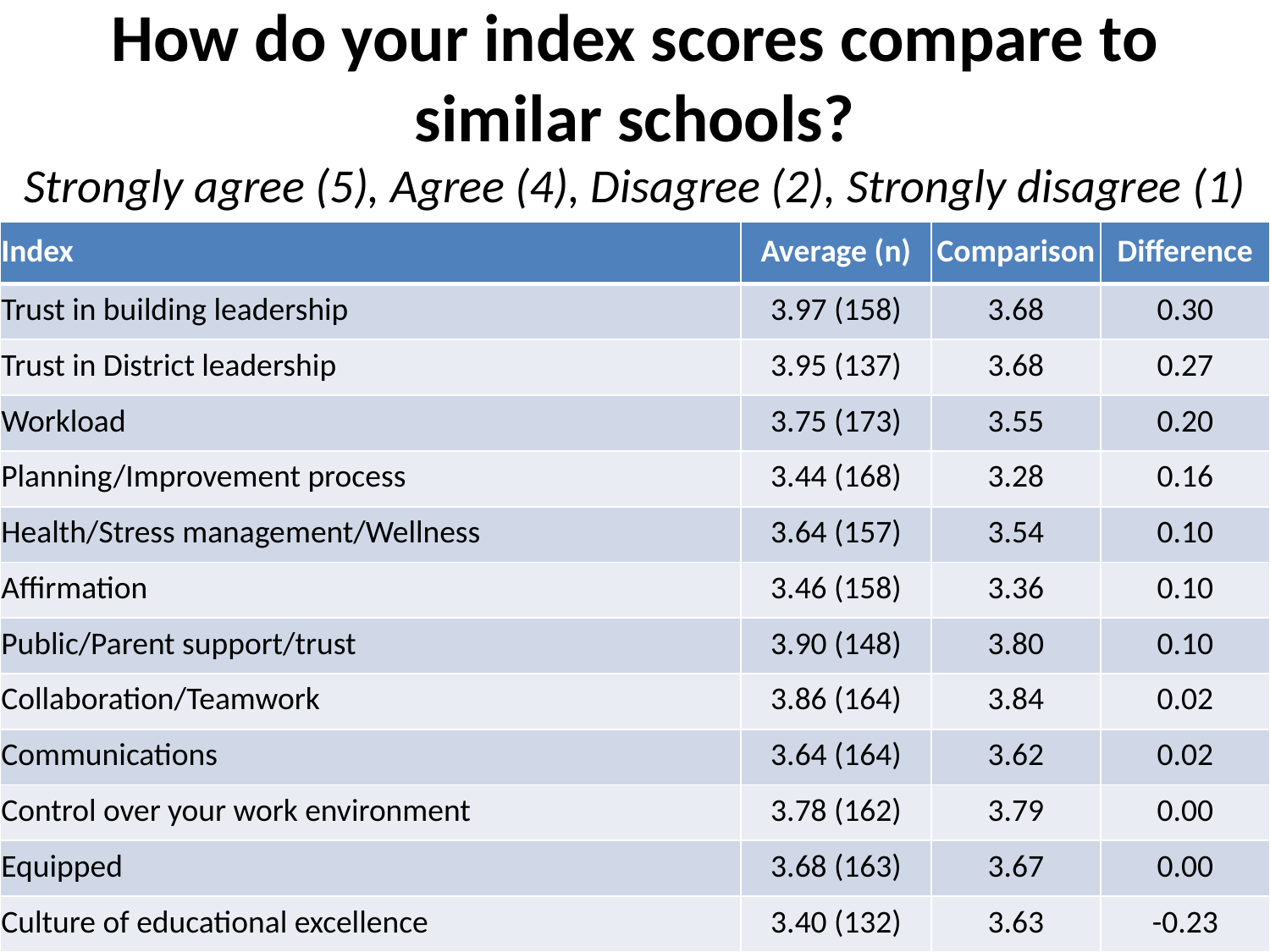

# How do your index scores compare to similar schools? Strongly agree (5), Agree (4), Disagree (2), Strongly disagree (1)
| Index | Average (n) | Comparison | Difference |
| --- | --- | --- | --- |
| Trust in building leadership | 3.97 (158) | 3.68 | 0.30 |
| Trust in District leadership | 3.95 (137) | 3.68 | 0.27 |
| Workload | 3.75 (173) | 3.55 | 0.20 |
| Planning/Improvement process | 3.44 (168) | 3.28 | 0.16 |
| Health/Stress management/Wellness | 3.64 (157) | 3.54 | 0.10 |
| Affirmation | 3.46 (158) | 3.36 | 0.10 |
| Public/Parent support/trust | 3.90 (148) | 3.80 | 0.10 |
| Collaboration/Teamwork | 3.86 (164) | 3.84 | 0.02 |
| Communications | 3.64 (164) | 3.62 | 0.02 |
| Control over your work environment | 3.78 (162) | 3.79 | 0.00 |
| Equipped | 3.68 (163) | 3.67 | 0.00 |
| Culture of educational excellence | 3.40 (132) | 3.63 | -0.23 |